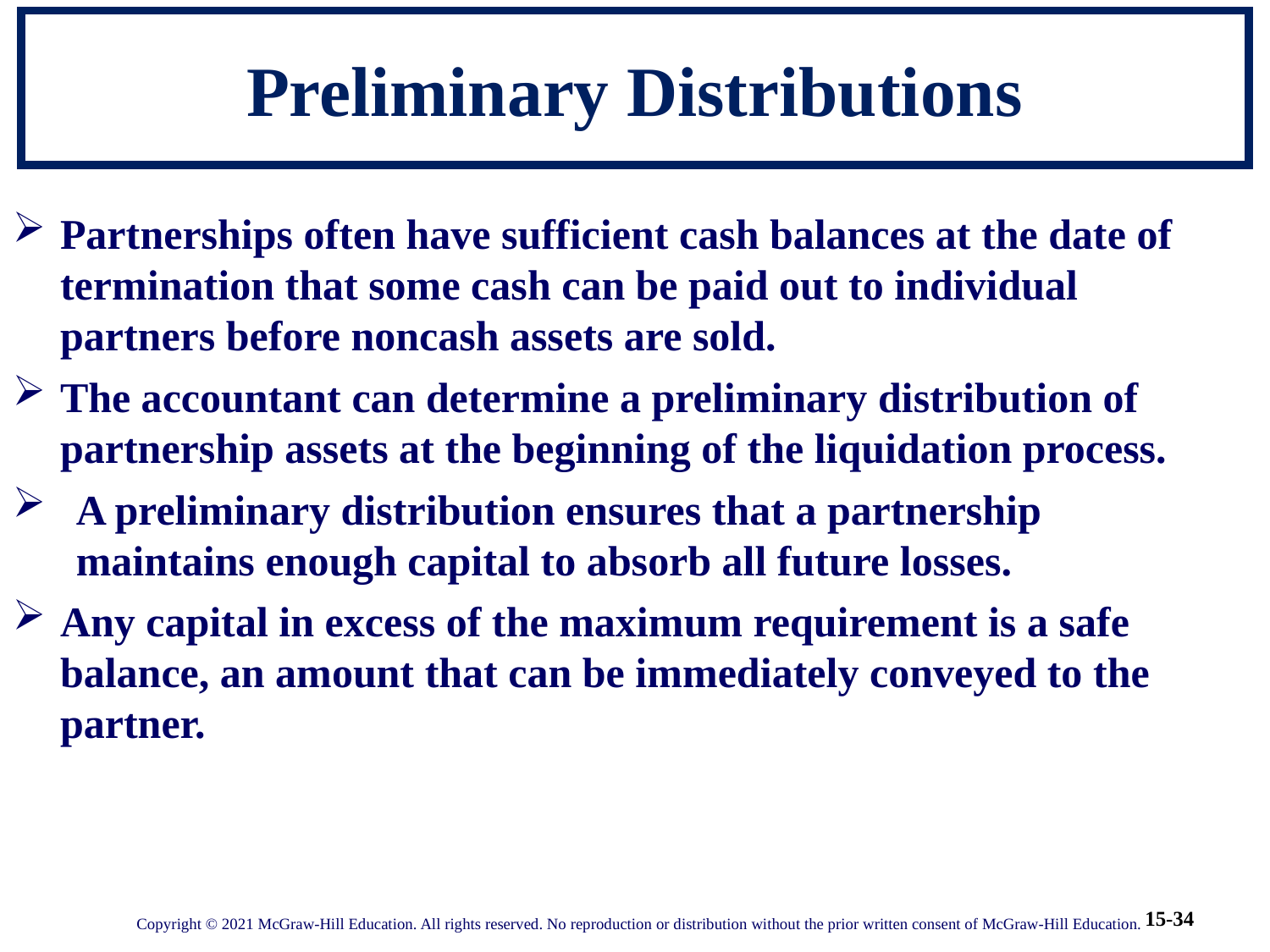

# Preliminary Distributions
Partnerships often have sufficient cash balances at the date of termination that some cash can be paid out to individual partners before noncash assets are sold.
The accountant can determine a preliminary distribution of partnership assets at the beginning of the liquidation process.
A preliminary distribution ensures that a partnership maintains enough capital to absorb all future losses.
Any capital in excess of the maximum requirement is a safe balance, an amount that can be immediately conveyed to the partner.
Copyright © 2021 McGraw-Hill Education. All rights reserved. No reproduction or distribution without the prior written consent of McGraw-Hill Education.